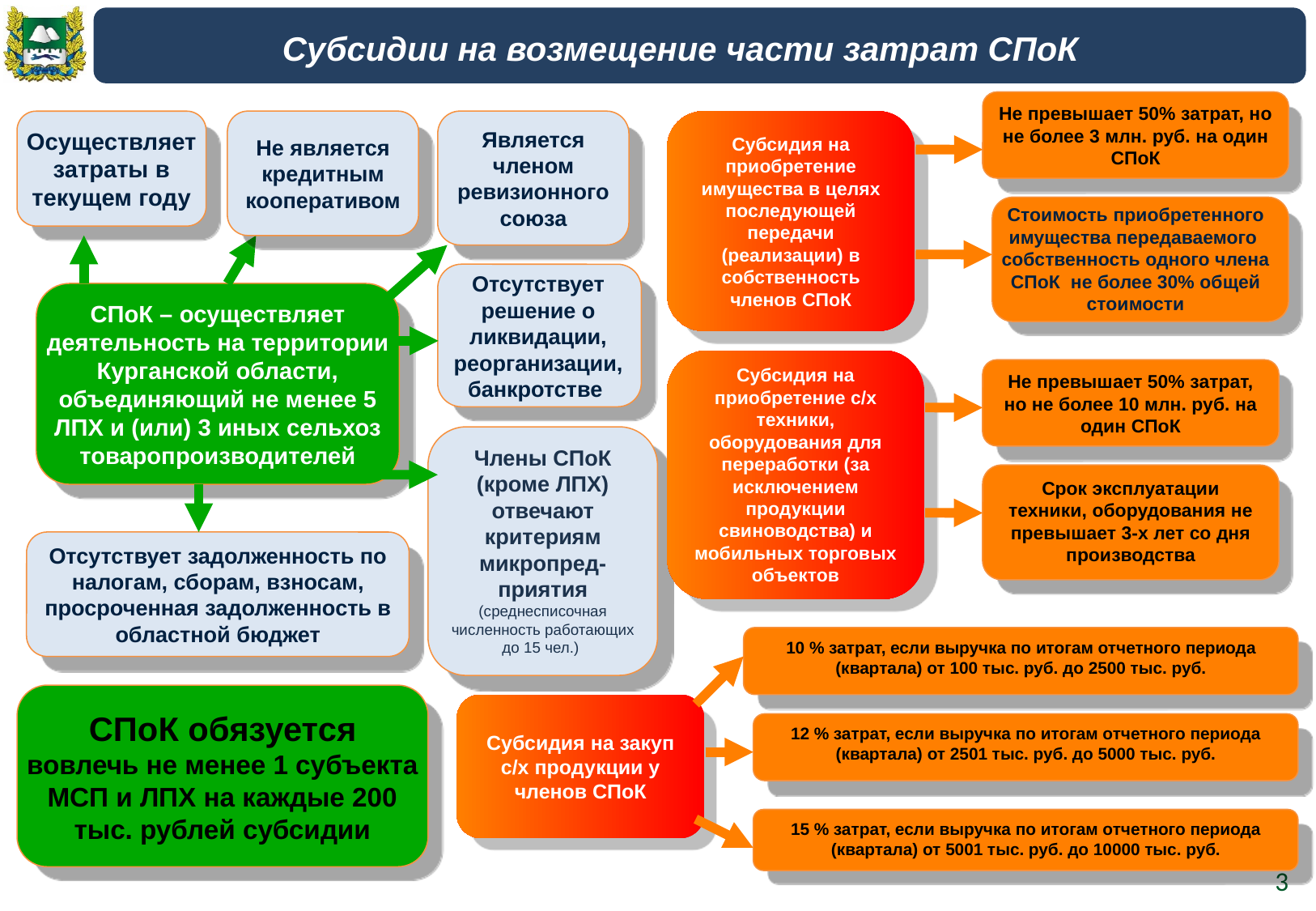

Субсидии на возмещение части затрат СПоК

Не превышает 50% затрат, но не более 3 млн. руб. на один СПоК
Осуществляет затраты в текущем году
Не является кредитным кооперативом
Является членом ревизионного союза
Субсидия на приобретение имущества в целях последующей передачи (реализации) в собственность членов СПоК

Стоимость приобретенного имущества передаваемого  собственность одного члена СПоК  не более 30% общей стоимости

Отсутствует
 решение о
ликвидации, реорганизации, банкротстве
СПоК – осуществляет деятельность на территории Курганской области, объединяющий не менее 5 ЛПХ и (или) 3 иных сельхоз
товаропроизводителей

Субсидия на приобретение с/х техники, оборудования для переработки (за исключением продукции свиноводства) и мобильных торговых объектов
Не превышает 50% затрат, но не более 10 млн. руб. на один СПоК

Члены СПоК (кроме ЛПХ) отвечают критериям микропред-приятия (среднесписочная численность работающих до 15 чел.)
Срок эксплуатации техники, оборудования не превышает 3-х лет со дня производства

Отсутствует задолженность по налогам, сборам, взносам, просроченная задолженность в областной бюджет

10 % затрат, если выручка по итогам отчетного периода (квартала) от 100 тыс. руб. до 2500 тыс. руб.

СПоК обязуется
вовлечь не менее 1 субъекта МСП и ЛПХ на каждые 200 тыс. рублей субсидии
Субсидия на закуп с/х продукции у членов СПоК
12 % затрат, если выручка по итогам отчетного периода (квартала) от 2501 тыс. руб. до 5000 тыс. руб.

15 % затрат, если выручка по итогам отчетного периода (квартала) от 5001 тыс. руб. до 10000 тыс. руб.

3